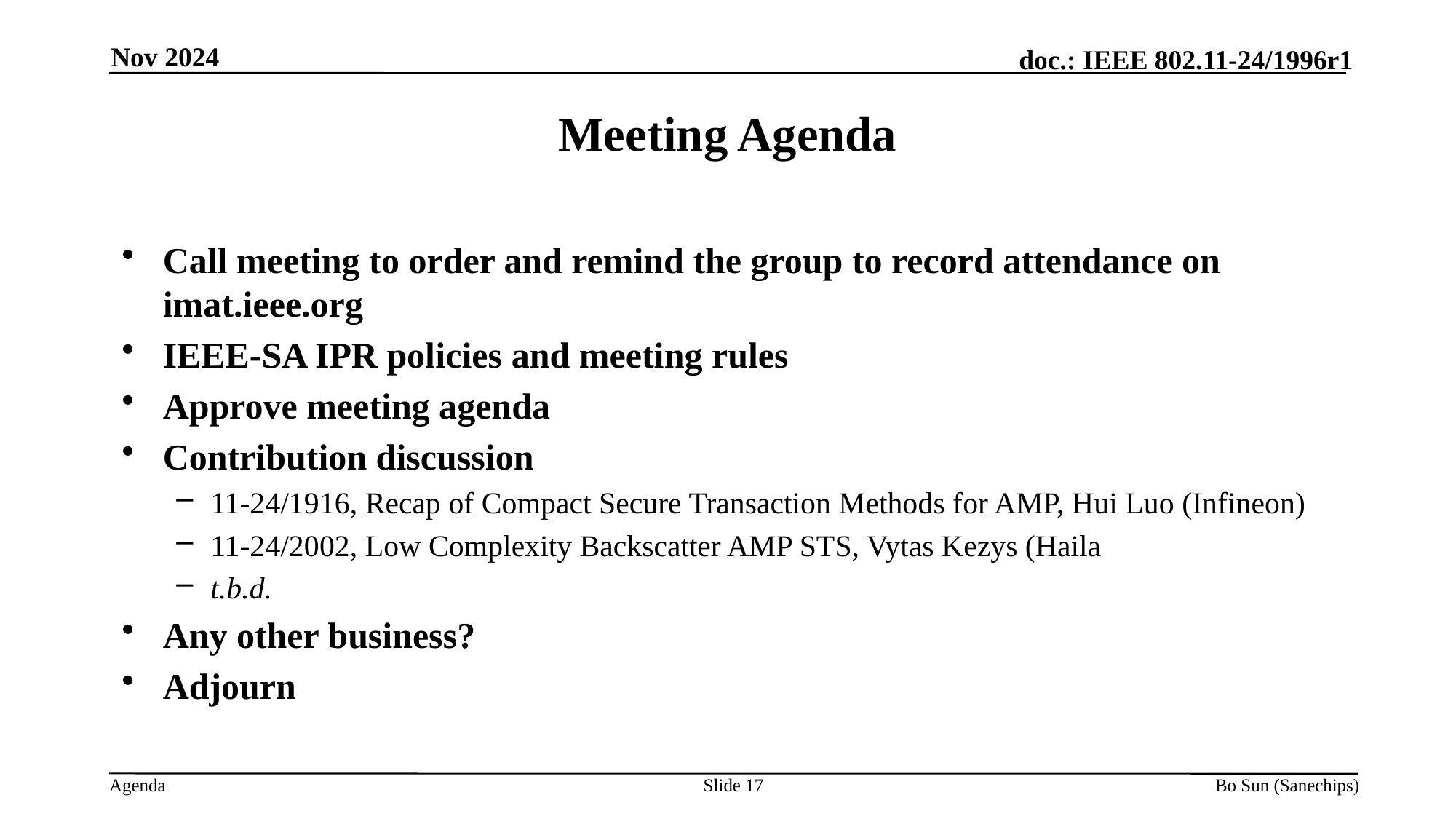

Nov 2024
Meeting Agenda
Call meeting to order and remind the group to record attendance on imat.ieee.org
IEEE-SA IPR policies and meeting rules
Approve meeting agenda
Contribution discussion
11-24/1916, Recap of Compact Secure Transaction Methods for AMP, Hui Luo (Infineon)
11-24/2002, Low Complexity Backscatter AMP STS, Vytas Kezys (Haila
t.b.d.
Any other business?
Adjourn
Slide 17
Bo Sun (Sanechips)